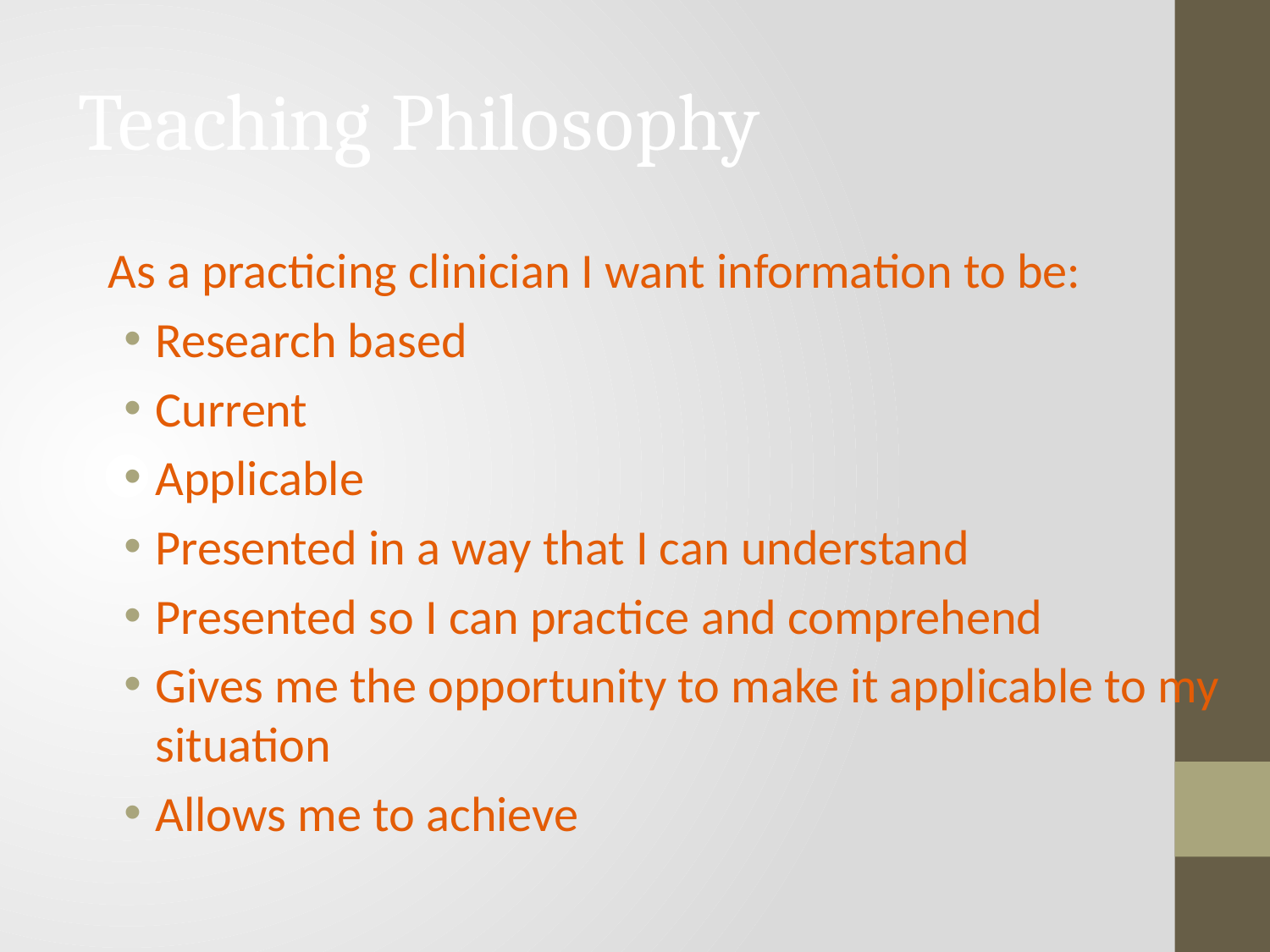

# Teaching Philosophy
As a practicing clinician I want information to be:
Research based
Current
Applicable
Presented in a way that I can understand
Presented so I can practice and comprehend
Gives me the opportunity to make it applicable to my situation
Allows me to achieve